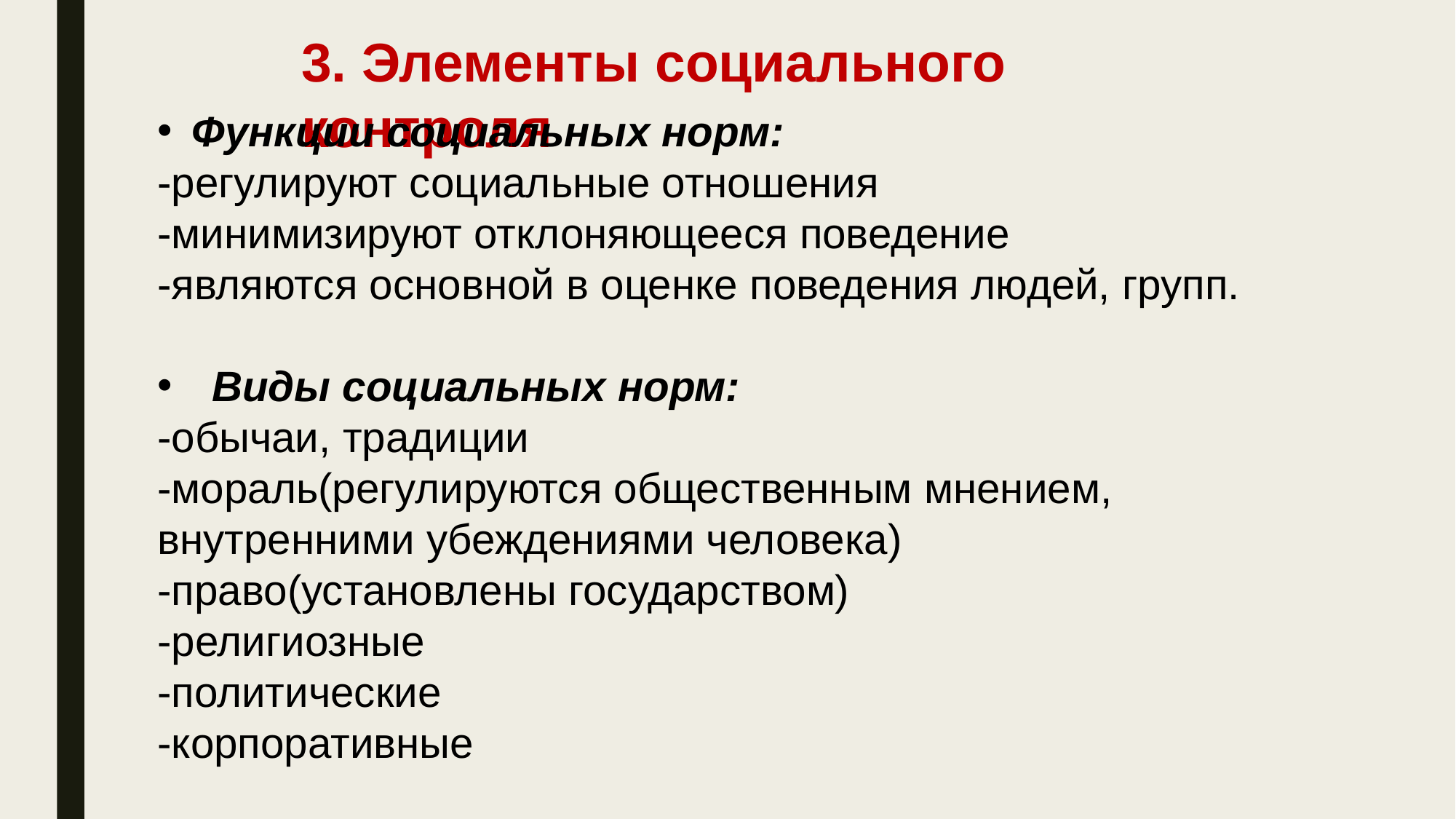

3. Элементы социального контроля
Функции социальных норм:
-регулируют социальные отношения
-минимизируют отклоняющееся поведение
-являются основной в оценке поведения людей, групп.

Виды социальных норм:
-обычаи, традиции
-мораль(регулируются общественным мнением, внутренними убеждениями человека)
-право(установлены государством)
-религиозные
-политические
-корпоративные